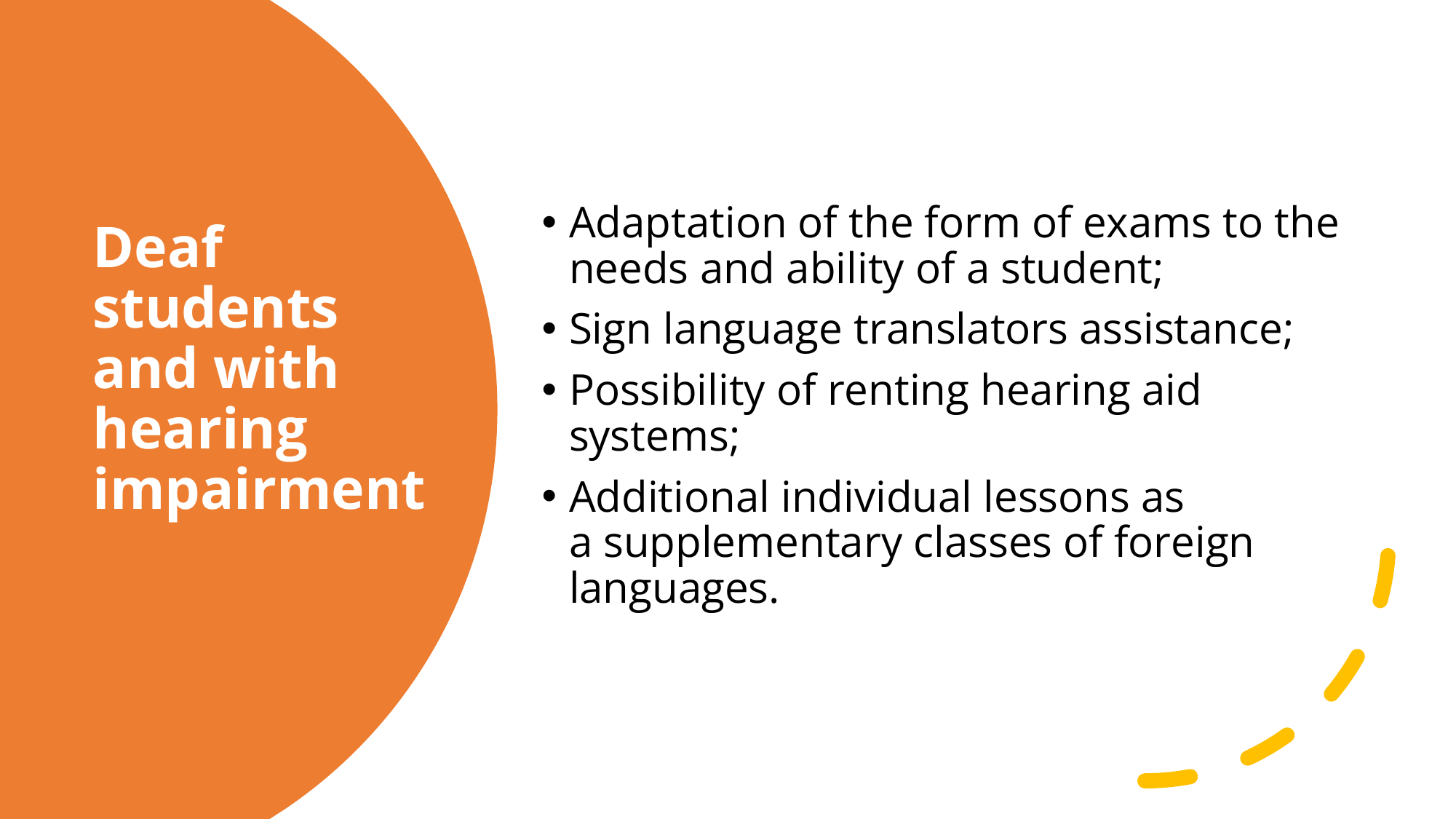

Adaptation of the form of exams to the needs and ability of a student;
Sign language translators assistance;
Possibility of renting hearing aid systems;
Additional individual lessons as a supplementary classes of foreign languages.

# Deaf students and with hearing impairment